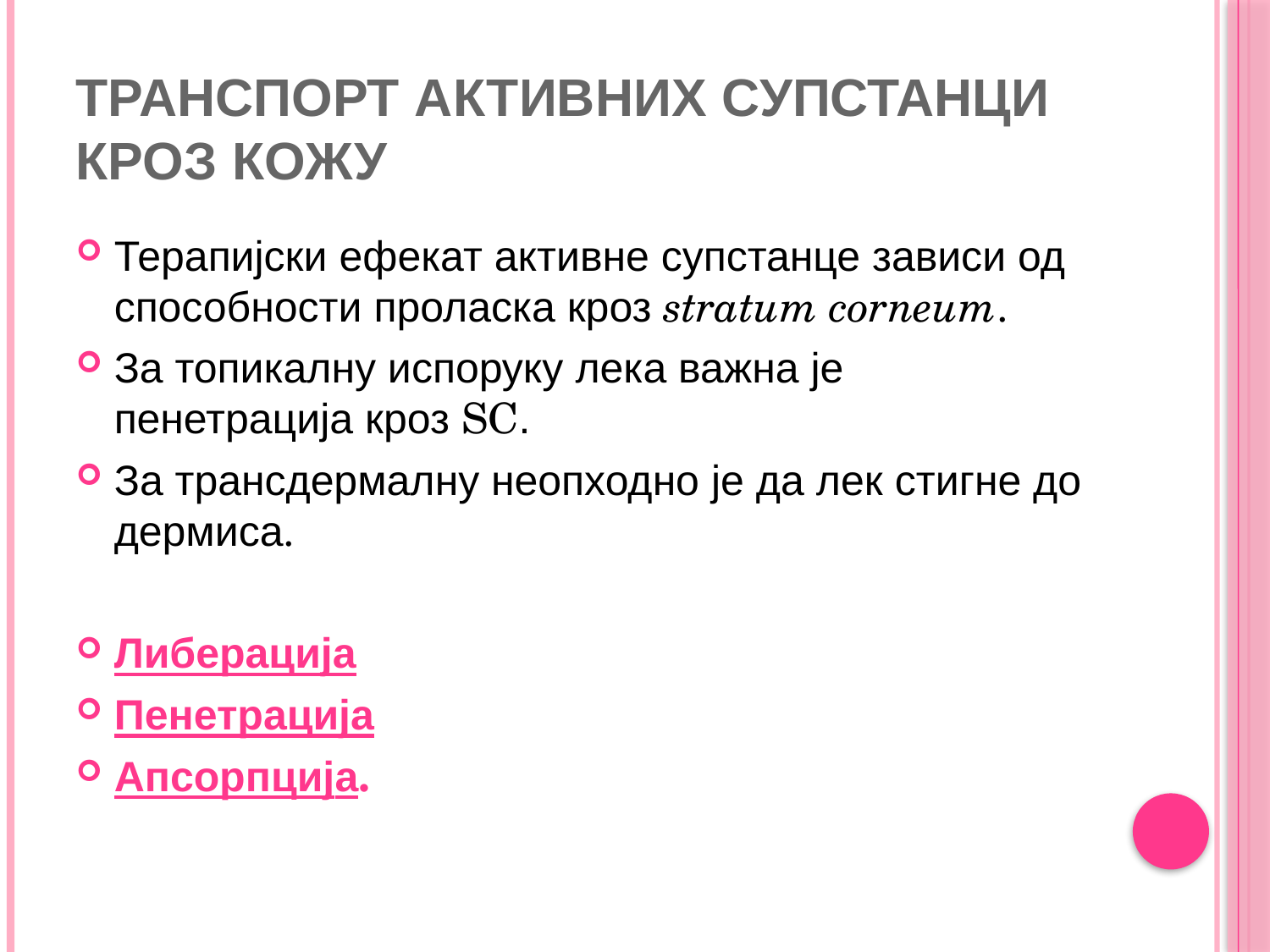

# Транспорт активних супстанци кроз кожу
Терапијски ефекат активне супстанце зависи од способности проласка кроз stratum corneum.
За топикалну испоруку лека важна је пенетрација кроз SC.
За трансдермалну неопходно је да лек стигне до дермиса.

Либерација
Пенетрација
Апсорпција.